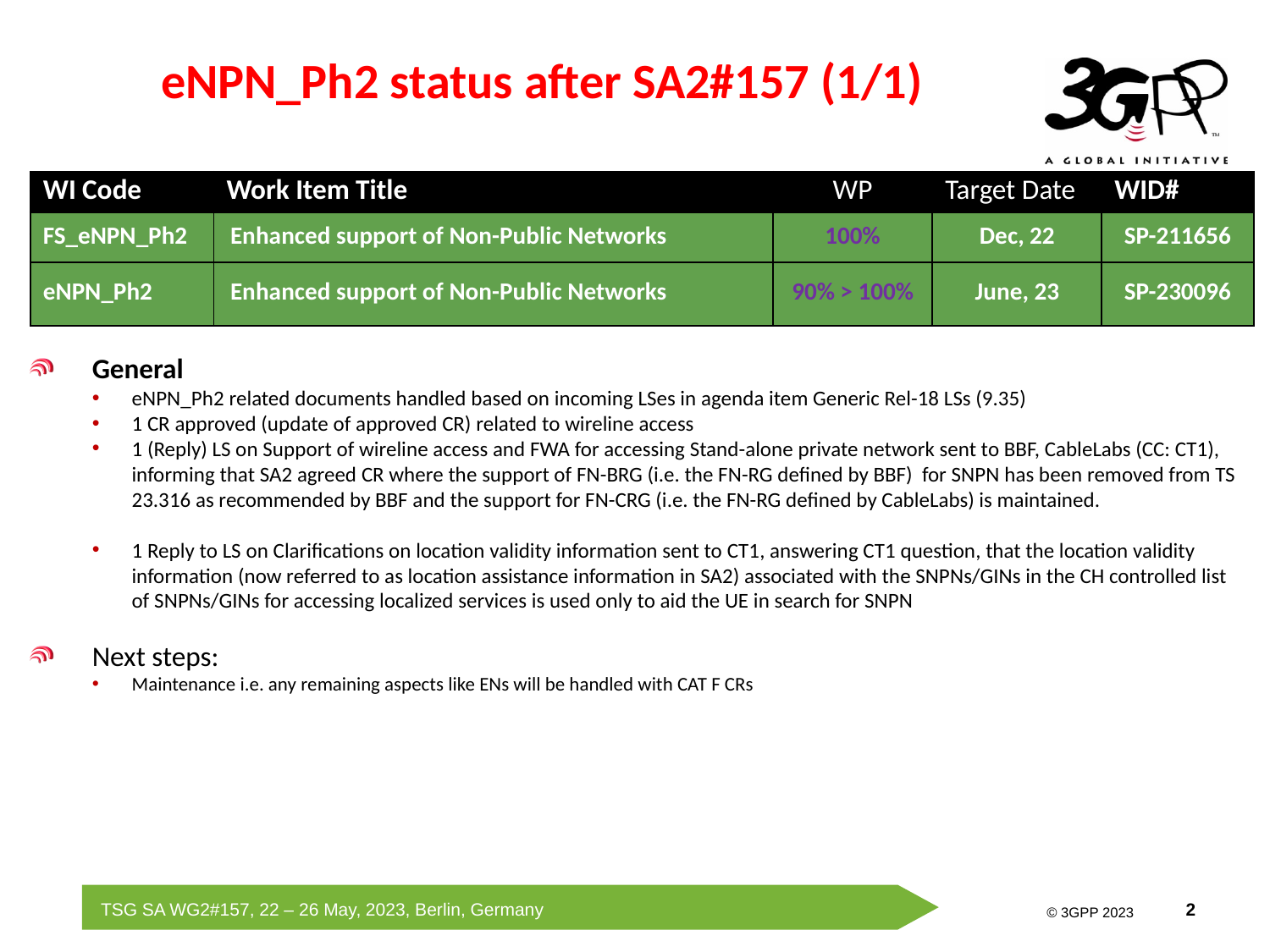

# eNPN_Ph2 status after SA2#157 (1/1)
| WI Code | Work Item Title | WP | Target Date | WID# |
| --- | --- | --- | --- | --- |
| FS\_eNPN\_Ph2 | Enhanced support of Non-Public Networks | 100% | Dec, 22 | SP-211656 |
| eNPN\_Ph2 | Enhanced support of Non-Public Networks | 90% > 100% | June, 23 | SP-230096 |
| WI Code | Work Item Title | WP | Target Date | WID# |
| --- | --- | --- | --- | --- |
| FS\_eNPN\_Ph2 | Enhanced support of Non-Public Networks | 98% > 100% | Dec, 22 | SP-211656 |
General
eNPN_Ph2 related documents handled based on incoming LSes in agenda item Generic Rel-18 LSs (9.35)
1 CR approved (update of approved CR) related to wireline access
1 (Reply) LS on Support of wireline access and FWA for accessing Stand-alone private network sent to BBF, CableLabs (CC: CT1), informing that SA2 agreed CR where the support of FN-BRG (i.e. the FN-RG defined by BBF)  for SNPN has been removed from TS 23.316 as recommended by BBF and the support for FN-CRG (i.e. the FN-RG defined by CableLabs) is maintained.

1 Reply to LS on Clarifications on location validity information sent to CT1, answering CT1 question, that the location validity information (now referred to as location assistance information in SA2) associated with the SNPNs/GINs in the CH controlled list of SNPNs/GINs for accessing localized services is used only to aid the UE in search for SNPN

Next steps:
Maintenance i.e. any remaining aspects like ENs will be handled with CAT F CRs